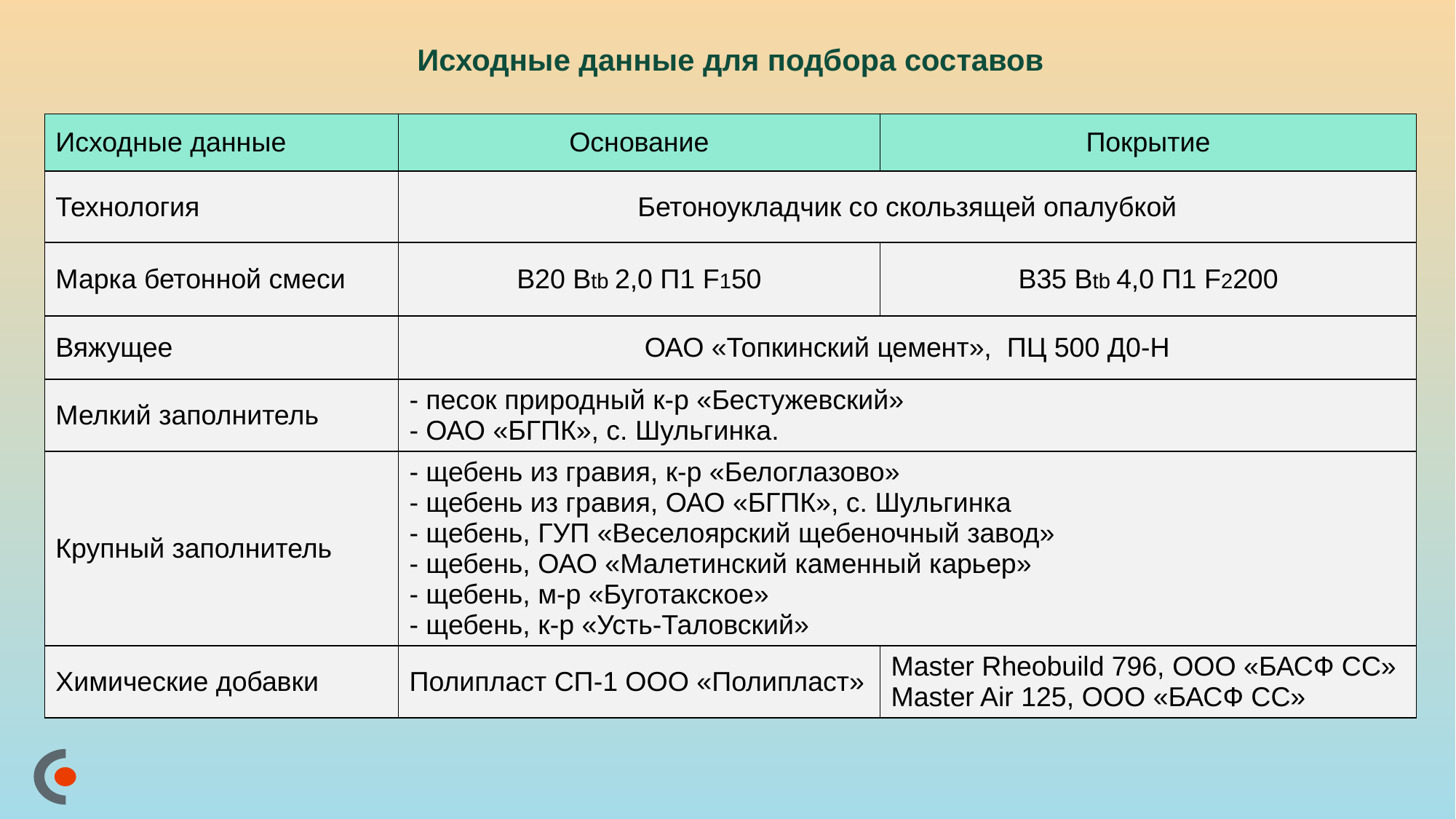

# Исходные данные для подбора составов
| Исходные данные | Основание | Покрытие |
| --- | --- | --- |
| Технология | Бетоноукладчик со скользящей опалубкой |  |
| Марка бетонной смеси | В20 Вtb 2,0 П1 F150 | В35 Вtb 4,0 П1 F2200 |
| Вяжущее | ОАО «Топкинский цемент», ПЦ 500 Д0-Н |  |
| Мелкий заполнитель | - песок природный к-р «Бестужевский» - ОАО «БГПК», с. Шульгинка. |  |
| Крупный заполнитель | - щебень из гравия, к-р «Белоглазово» - щебень из гравия, ОАО «БГПК», с. Шульгинка - щебень, ГУП «Веселоярский щебеночный завод» - щебень, ОАО «Малетинский каменный карьер» - щебень, м-р «Буготакское» - щебень, к-р «Усть-Таловский» |  |
| Химические добавки | Полипласт СП-1 ООО «Полипласт» | Master Rheobuild 796, ООО «БАСФ СС» Master Air 125, ООО «БАСФ СС» |